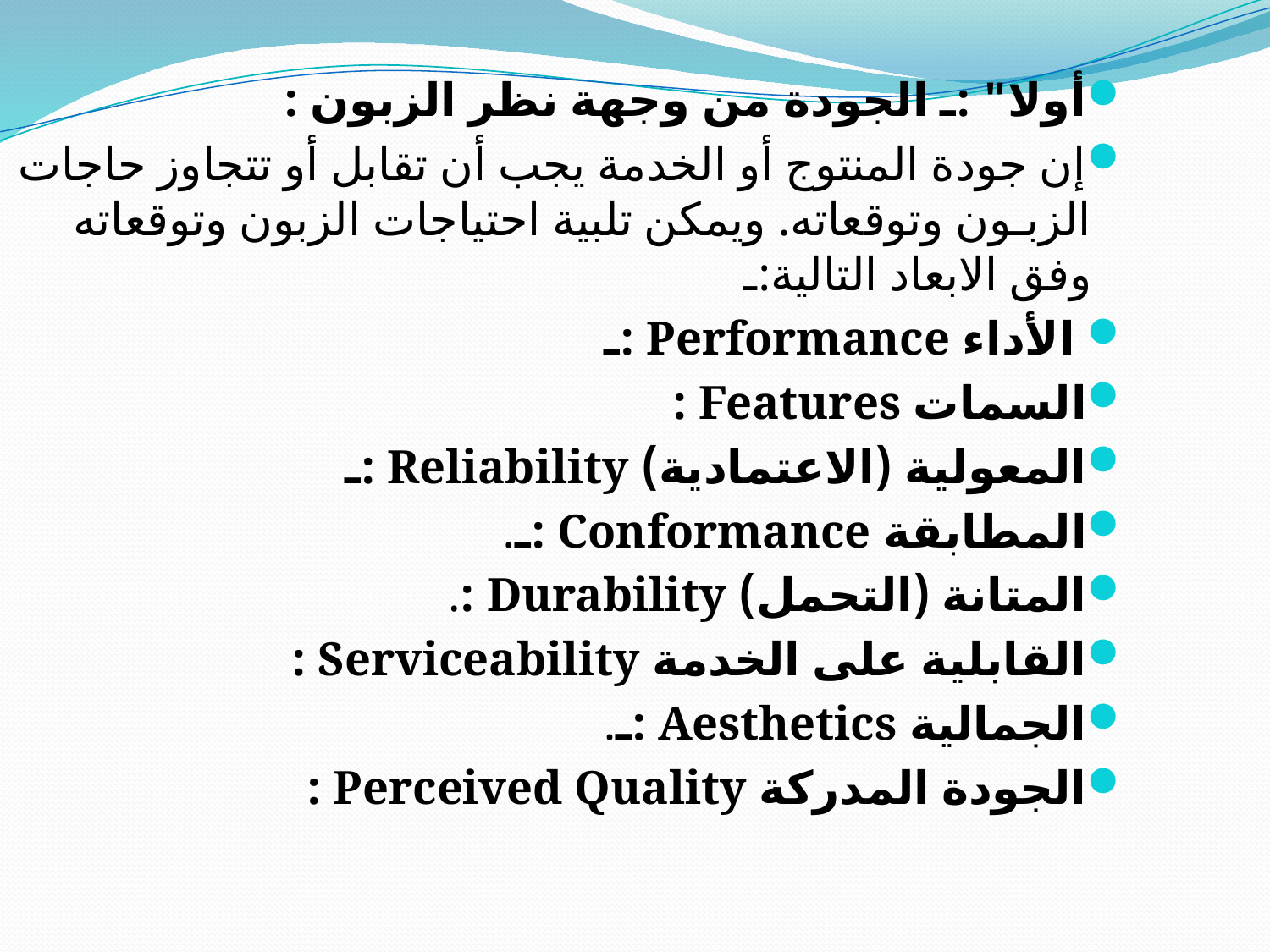

أولا" :ـ الجودة من وجهة نظر الزبون :
إن جودة المنتوج أو الخدمة يجب أن تقابل أو تتجاوز حاجات الزبـون وتوقعاته. ويمكن تلبية احتياجات الزبون وتوقعاته وفق الابعاد التالية:ـ
 الأداء Performance :ـ
السمات Features :
المعولية (الاعتمادية) Reliability :ـ
المطابقة Conformance :ـ.
المتانة (التحمل) Durability :.
القابلية على الخدمة Serviceability :
الجمالية Aesthetics :ـ.
الجودة المدركة Perceived Quality :